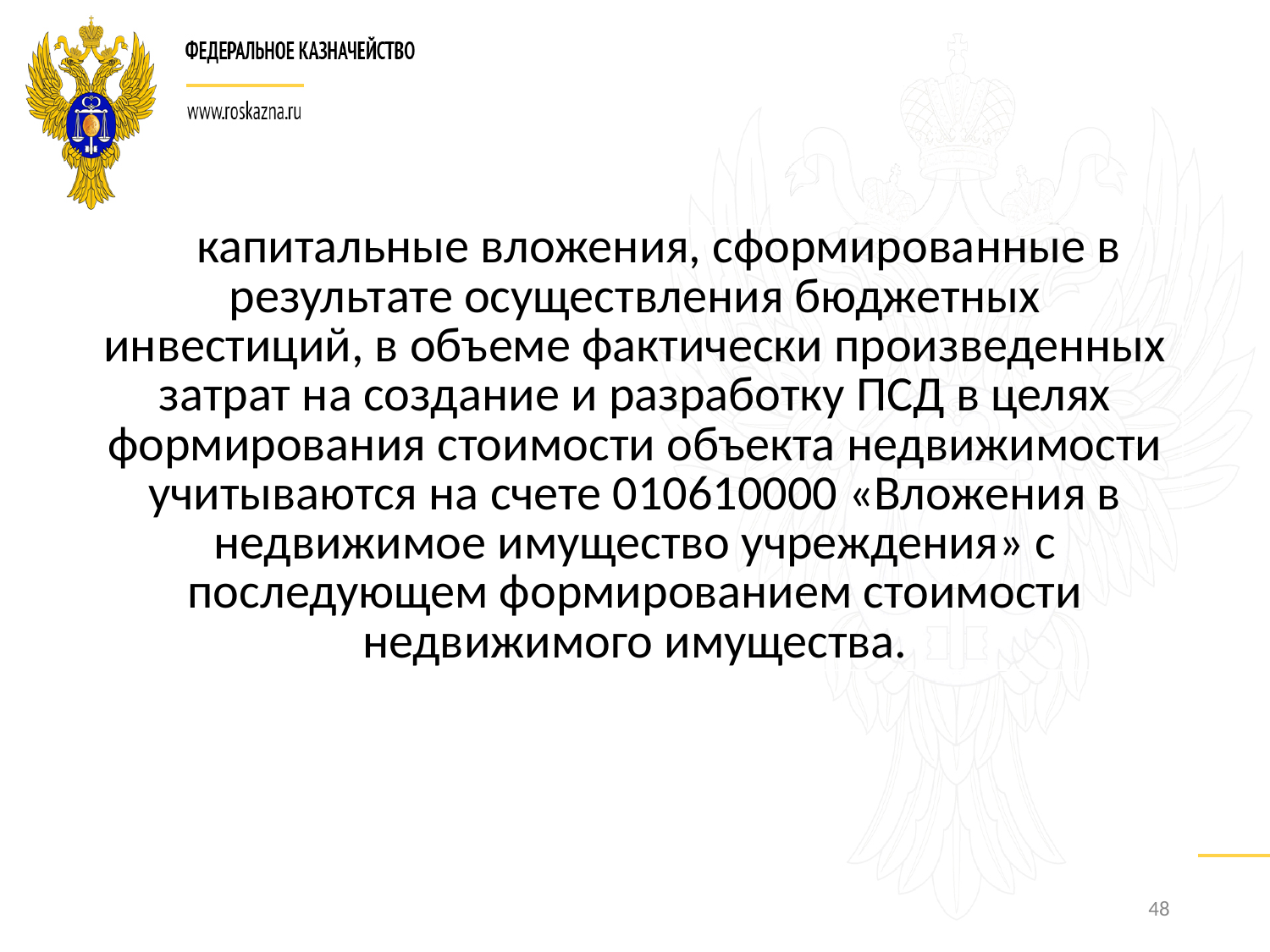

| капитальные вложения, сформированные в результате осуществления бюджетных инвестиций, в объеме фактически произведенных затрат на создание и разработку ПСД в целях формирования стоимости объекта недвижимости учитываются на счете 010610000 «Вложения в недвижимое имущество учреждения» с последующем формированием стоимости недвижимого имущества. |
| --- |
48